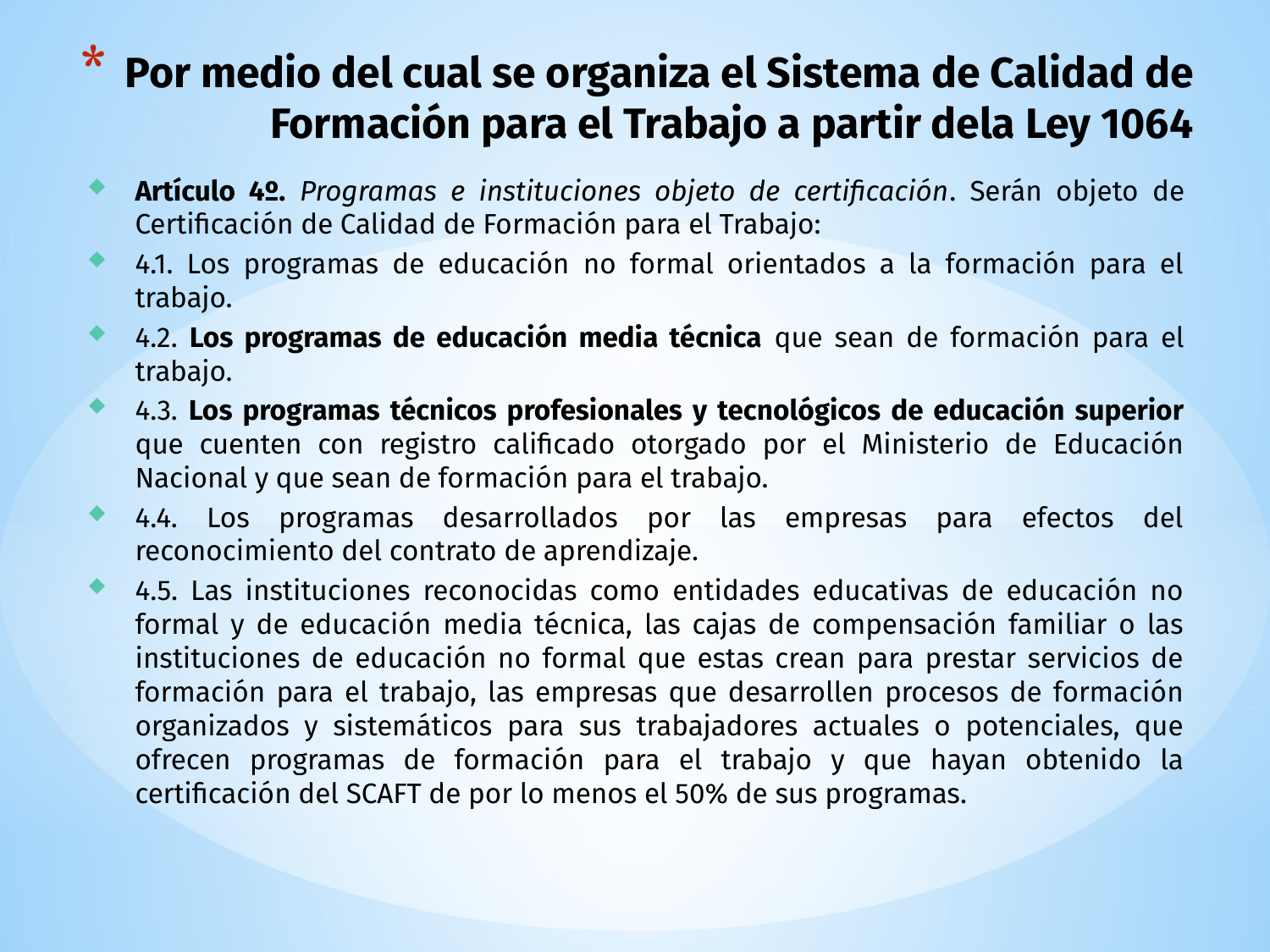

# Por medio del cual se organiza el Sistema de Calidad de Formación para el Trabajo a partir dela Ley 1064
Artículo 4º. Programas e instituciones objeto de certificación. Serán objeto de Certificación de Calidad de Formación para el Trabajo:
4.1. Los programas de educación no formal orientados a la formación para el trabajo.
4.2. Los programas de educación media técnica que sean de formación para el trabajo.
4.3. Los programas técnicos profesionales y tecnológicos de educación superior que cuenten con registro calificado otorgado por el Ministerio de Educación Nacional y que sean de formación para el trabajo.
4.4. Los programas desarrollados por las empresas para efectos del reconocimiento del contrato de aprendizaje.
4.5. Las instituciones reconocidas como entidades educativas de educación no formal y de educación media técnica, las cajas de compensación familiar o las instituciones de educación no formal que estas crean para prestar servicios de formación para el trabajo, las empresas que desarrollen procesos de formación organizados y sistemáticos para sus trabajadores actuales o potenciales, que ofrecen programas de formación para el trabajo y que hayan obtenido la certificación del SCAFT de por lo menos el 50% de sus programas.